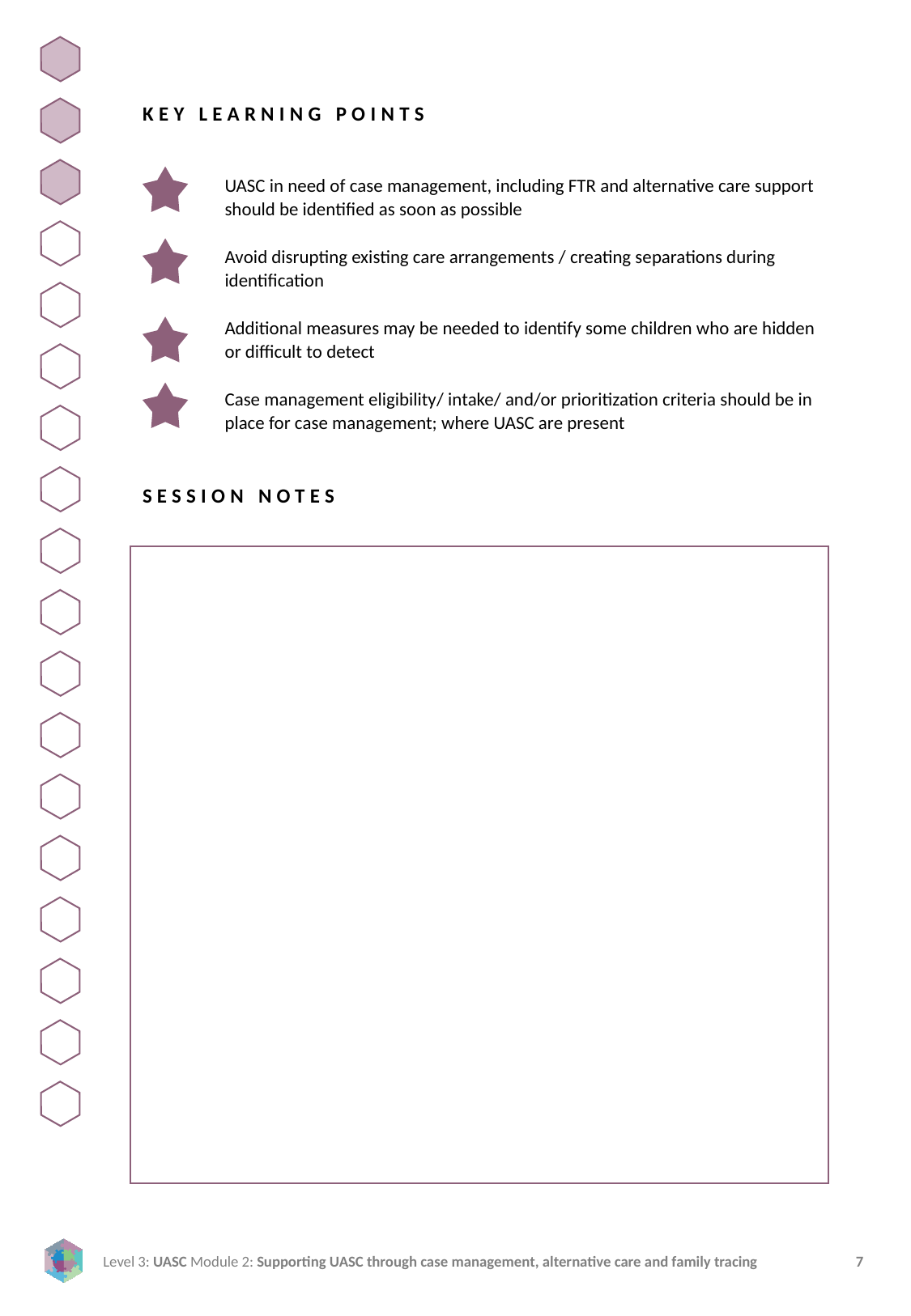

KEY LEARNING POINTS

UASC in need of case management, including FTR and alternative care support should be identified as soon as possible

Avoid disrupting existing care arrangements / creating separations during identification

Additional measures may be needed to identify some children who are hidden or difficult to detect

Case management eligibility/ intake/ and/or prioritization criteria should be in place for case management; where UASC are present

SESSION NOTES